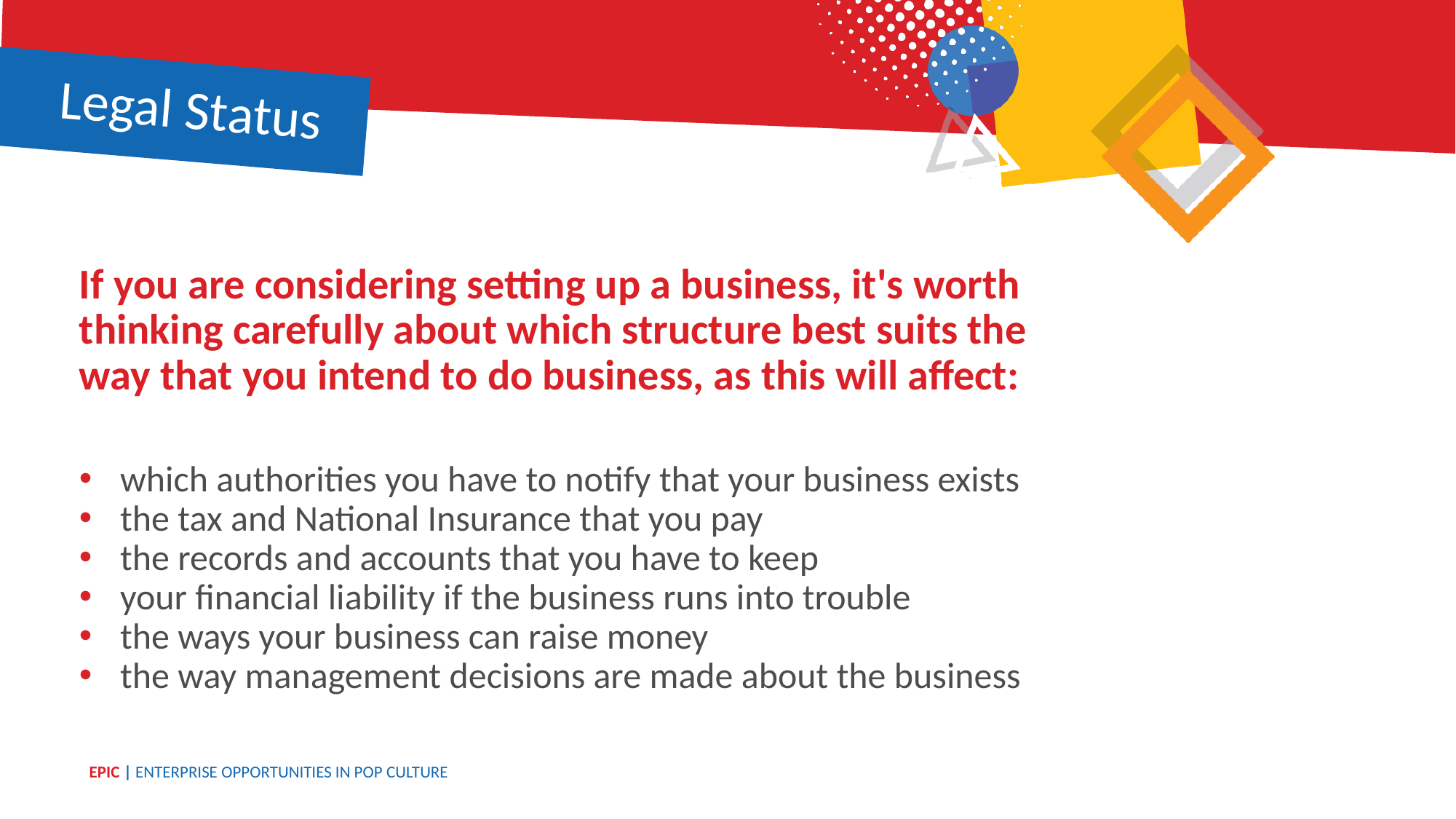

Legal Status
If you are considering setting up a business, it's worth thinking carefully about which structure best suits the way that you intend to do business, as this will affect:

which authorities you have to notify that your business exists
the tax and National Insurance that you pay
the records and accounts that you have to keep
your financial liability if the business runs into trouble
the ways your business can raise money
the way management decisions are made about the business